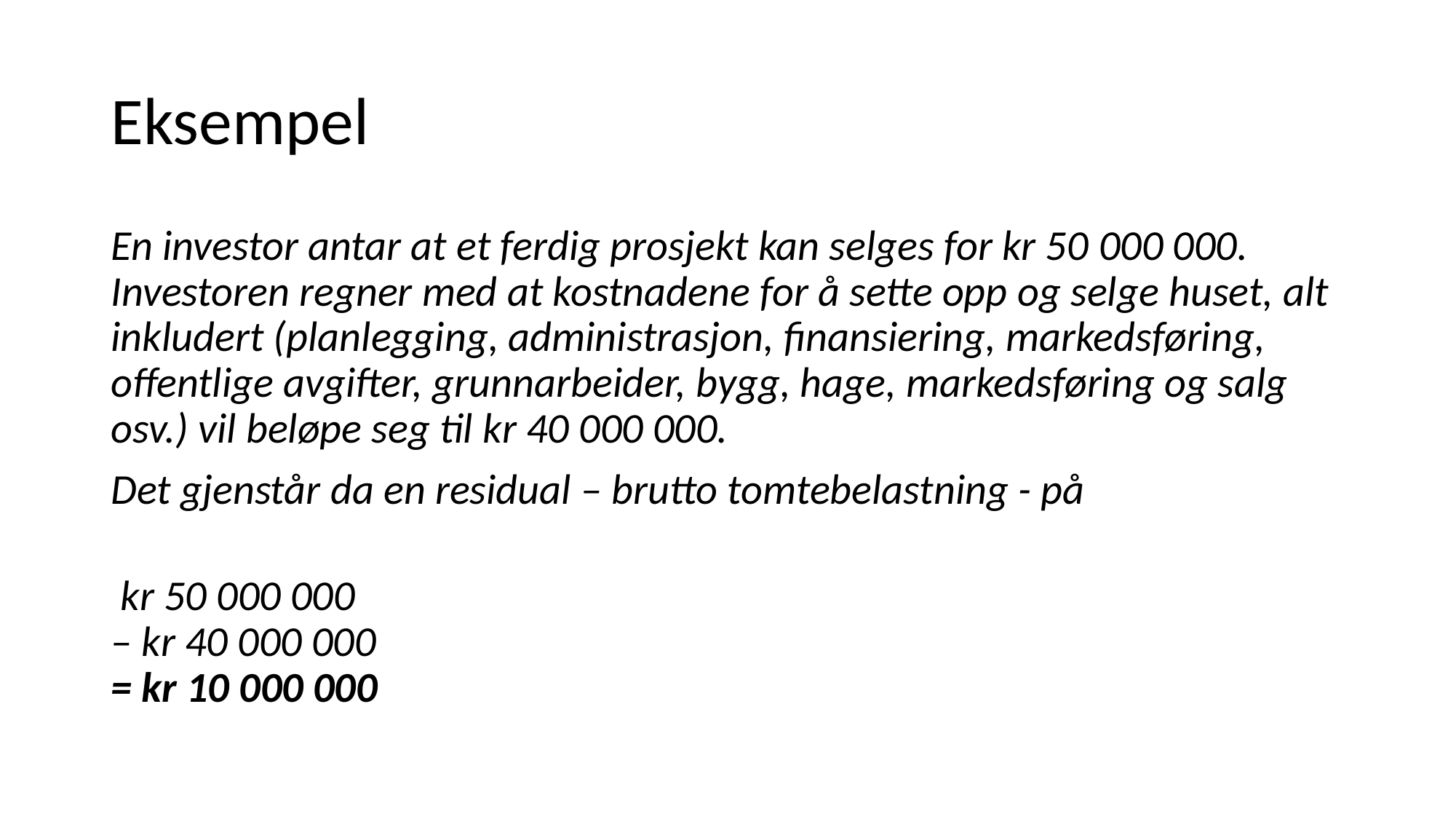

# Eksempel
En investor antar at et ferdig prosjekt kan selges for kr 50 000 000. Investoren regner med at kostnadene for å sette opp og selge huset, alt inkludert (planlegging, administrasjon, finansiering, markedsføring, offentlige avgifter, grunnarbeider, bygg, hage, markedsføring og salg osv.) vil beløpe seg til kr 40 000 000.
Det gjenstår da en residual – brutto tomtebelastning - på
 kr 50 000 000
– kr 40 000 000
= kr 10 000 000